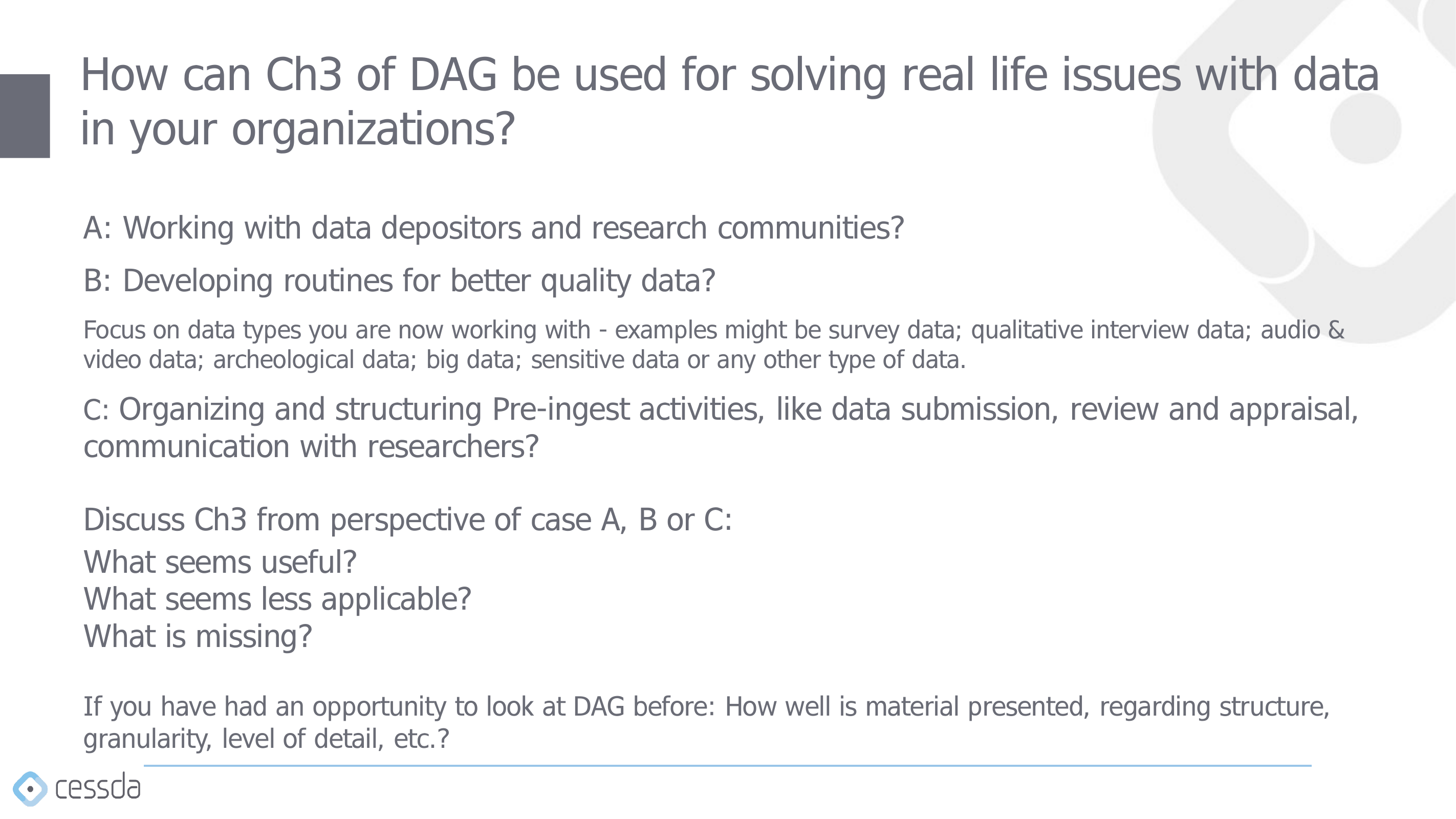

# How can Ch3 of DAG be used for solving real life issues with data in your organizations?
A: Working with data depositors and research communities?
B: Developing routines for better quality data?
Focus on data types you are now working with - examples might be survey data; qualitative interview data; audio & video data; archeological data; big data; sensitive data or any other type of data.
C: Organizing and structuring Pre-ingest activities, like data submission, review and appraisal, communication with researchers?

Discuss Ch3 from perspective of case A, B or C:
What seems useful?
What seems less applicable?
What is missing?

If you have had an opportunity to look at DAG before: How well is material presented, regarding structure, granularity, level of detail, etc.?